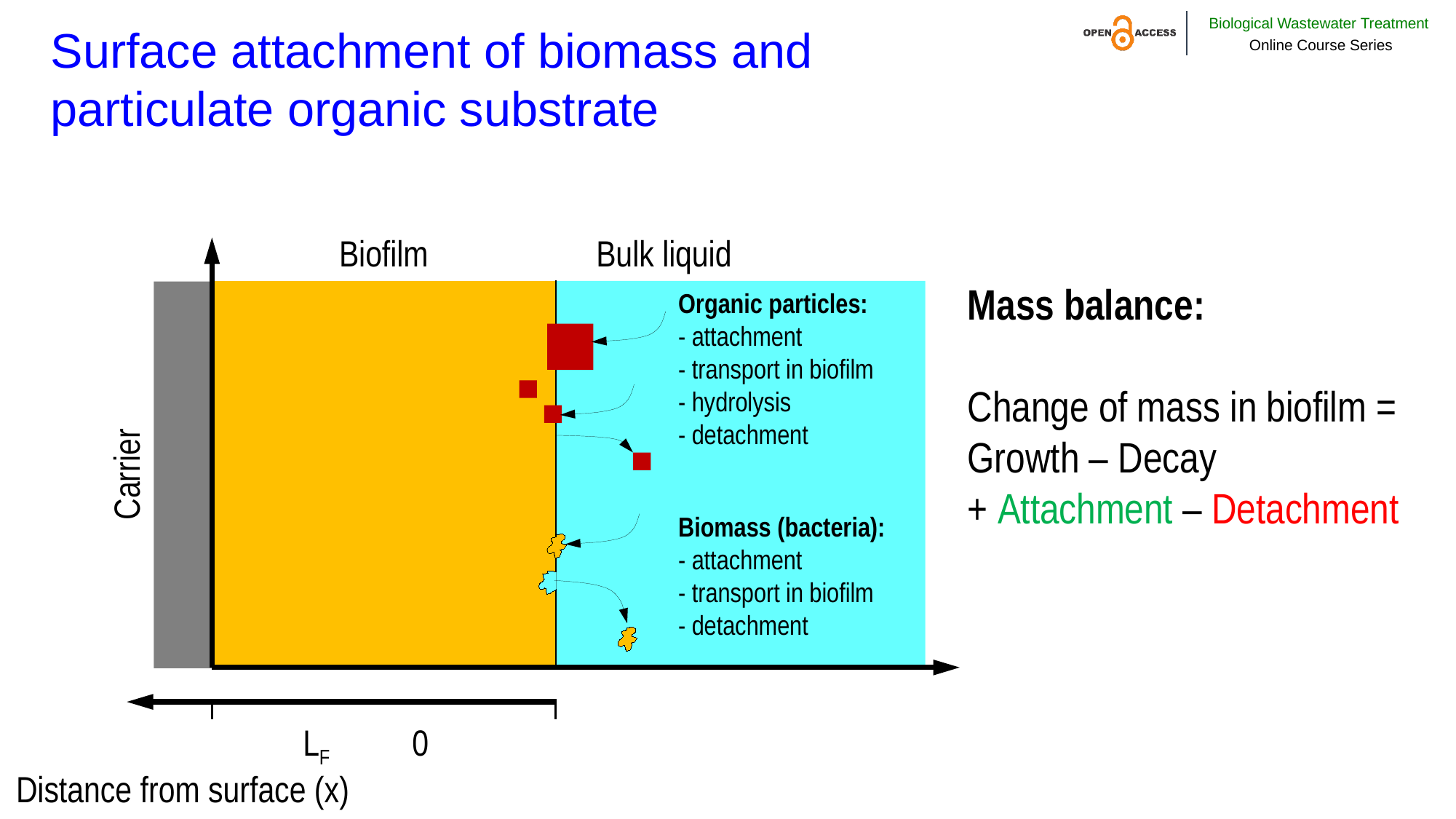

# Surface attachment of biomass and particulate organic substrate
Biofilm
Bulk liquid
Mass balance:

Change of mass in biofilm =
Growth – Decay
+ Attachment – Detachment
Organic particles:
- attachment
- transport in biofilm
- hydrolysis
- detachment

Carrier

Biomass (bacteria):
- attachment
- transport in biofilm
- detachment

	LF	0
Distance from surface (x)